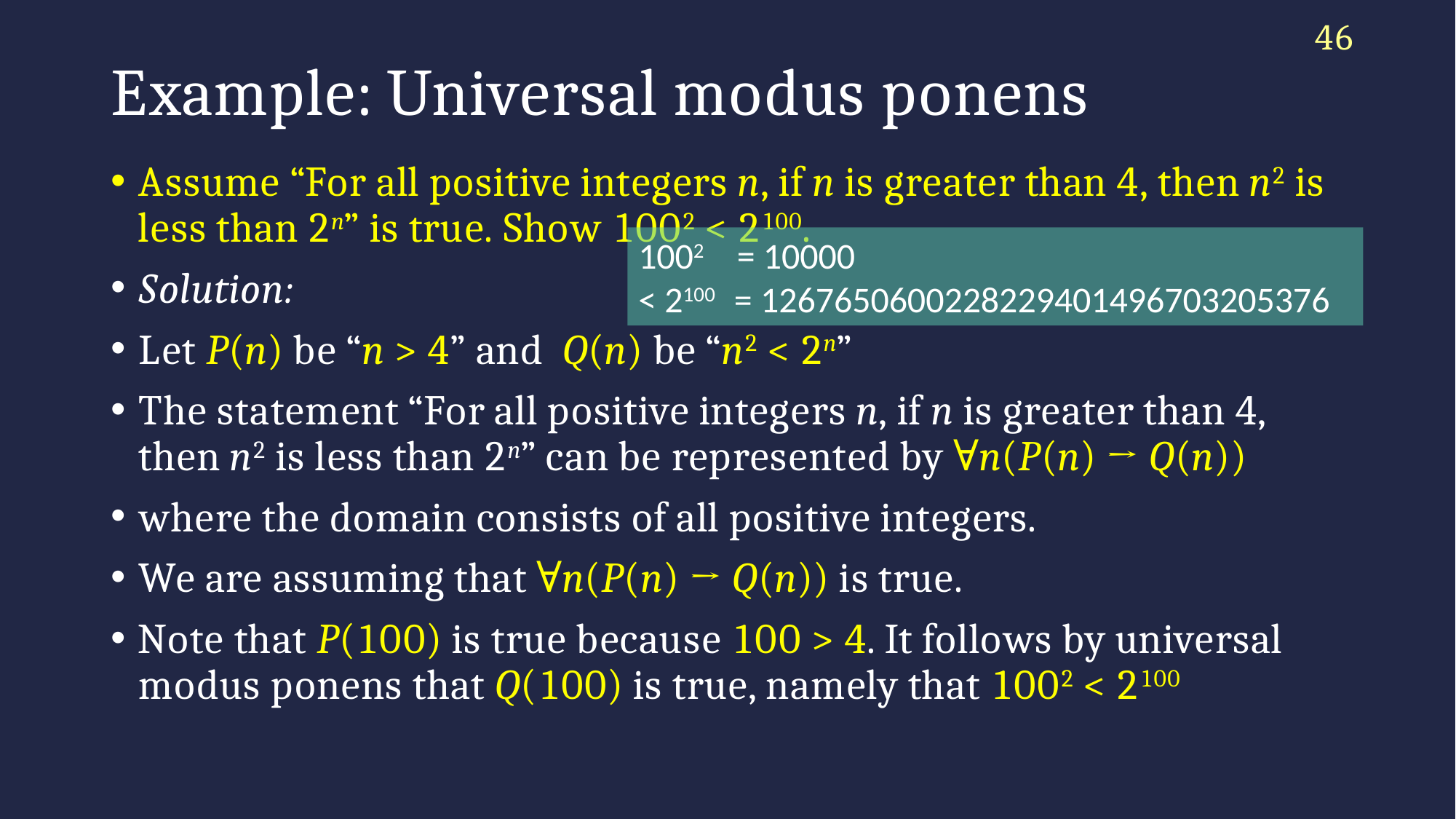

46
# Example: Universal modus ponens
Assume “For all positive integers n, if n is greater than 4, then n2 is less than 2n” is true. Show 1002 < 2100.
Solution:
Let P(n) be “n > 4” and  Q(n) be “n2 < 2n”
The statement “For all positive integers n, if n is greater than 4, then n2 is less than 2n” can be represented by ∀n(P(n) → Q(n))
where the domain consists of all positive integers.
We are assuming that ∀n(P(n) → Q(n)) is true.
Note that P(100) is true because 100 > 4. It follows by universal modus ponens that Q(100) is true, namely that 1002 < 2100
1002    = 10000
< 2100    = 1267650600228229401496703205376